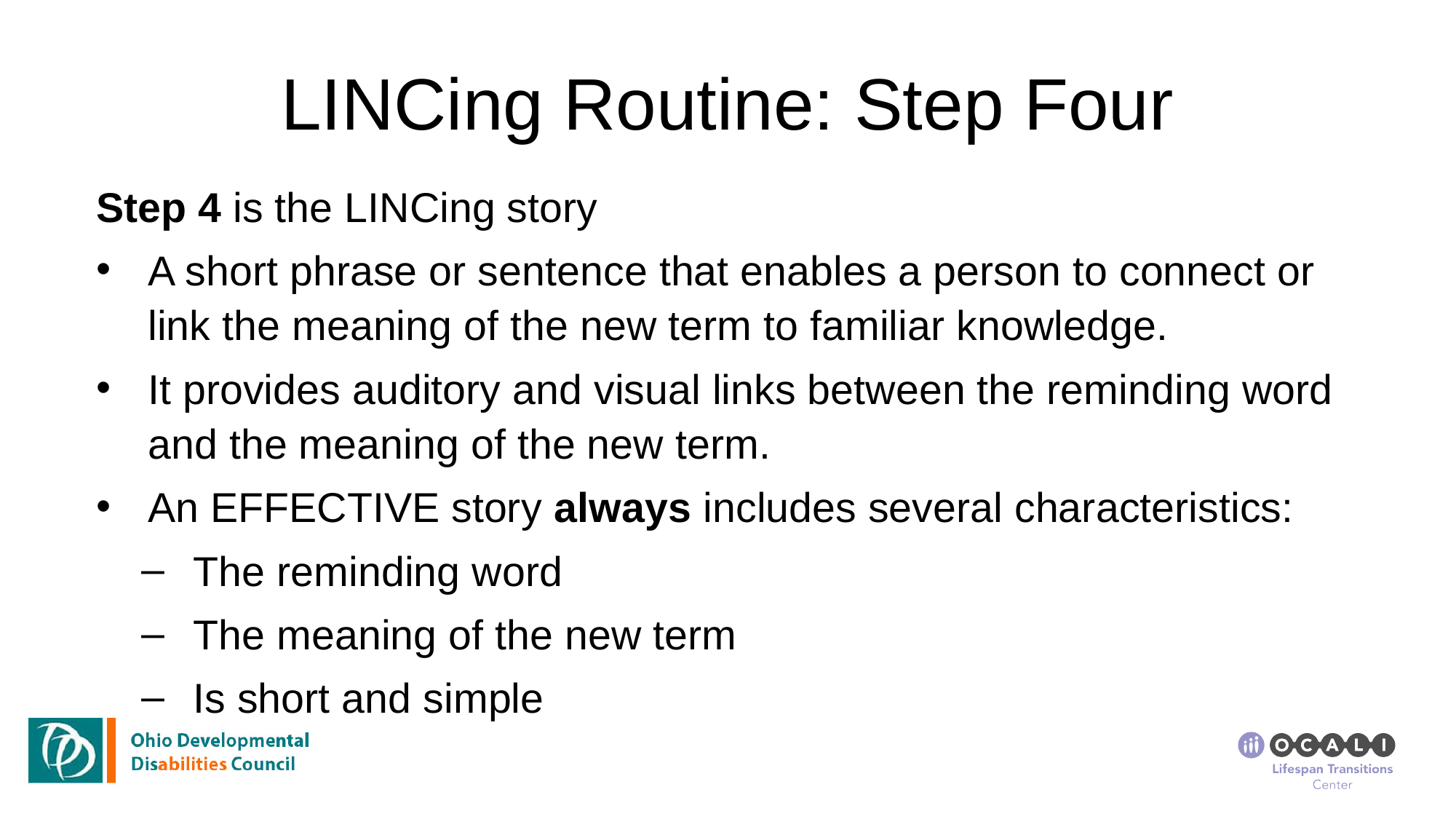

# LINCing Routine: Step Four
Step 4 is the LINCing story
A short phrase or sentence that enables a person to connect or link the meaning of the new term to familiar knowledge.
It provides auditory and visual links between the reminding word and the meaning of the new term.
An EFFECTIVE story always includes several characteristics:
The reminding word
The meaning of the new term
Is short and simple